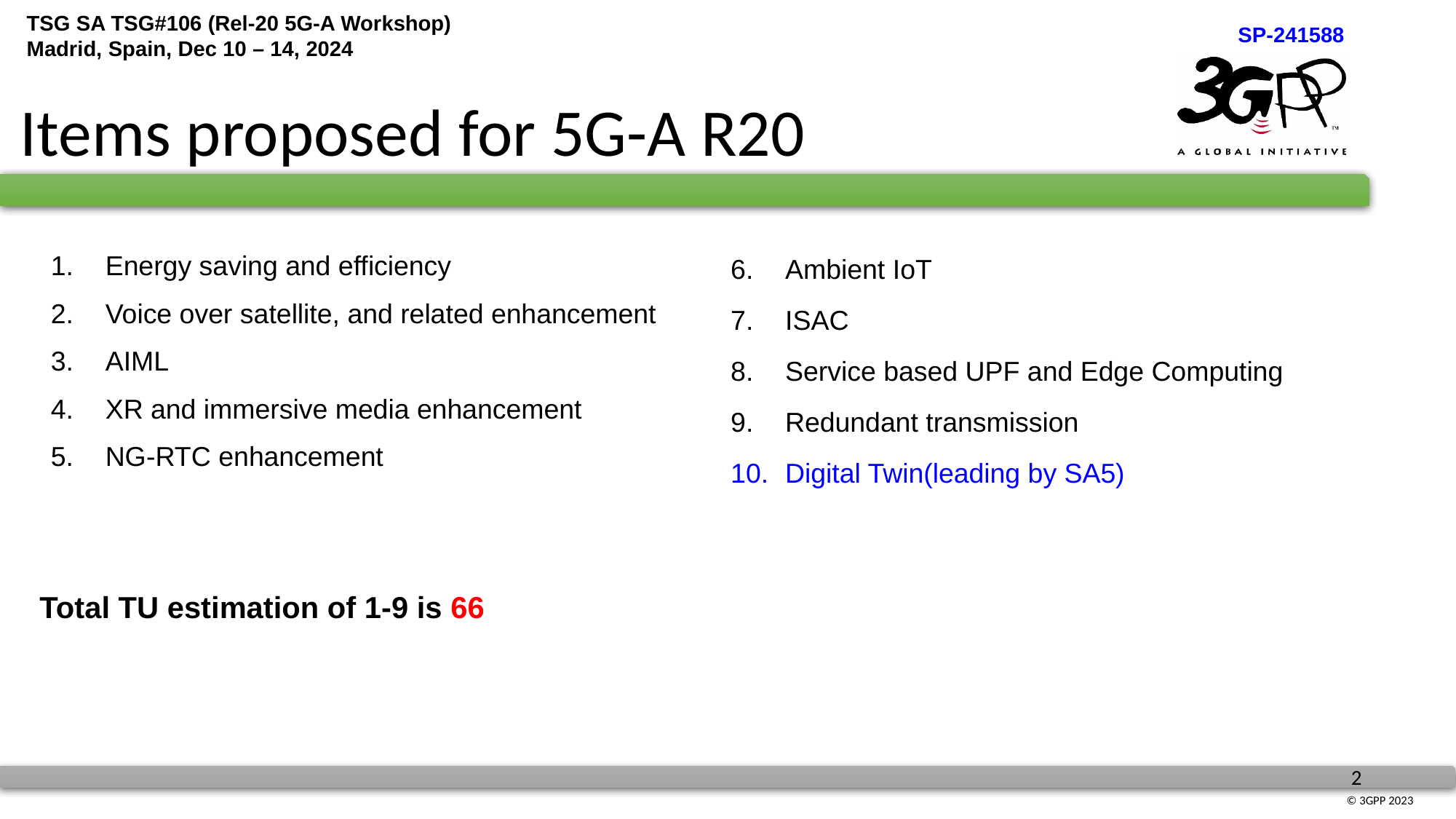

# Items proposed for 5G-A R20
Ambient IoT
ISAC
Service based UPF and Edge Computing
Redundant transmission
Digital Twin(leading by SA5)
Energy saving and efficiency
Voice over satellite, and related enhancement
AIML
XR and immersive media enhancement
NG-RTC enhancement

Total TU estimation of 1-9 is 66